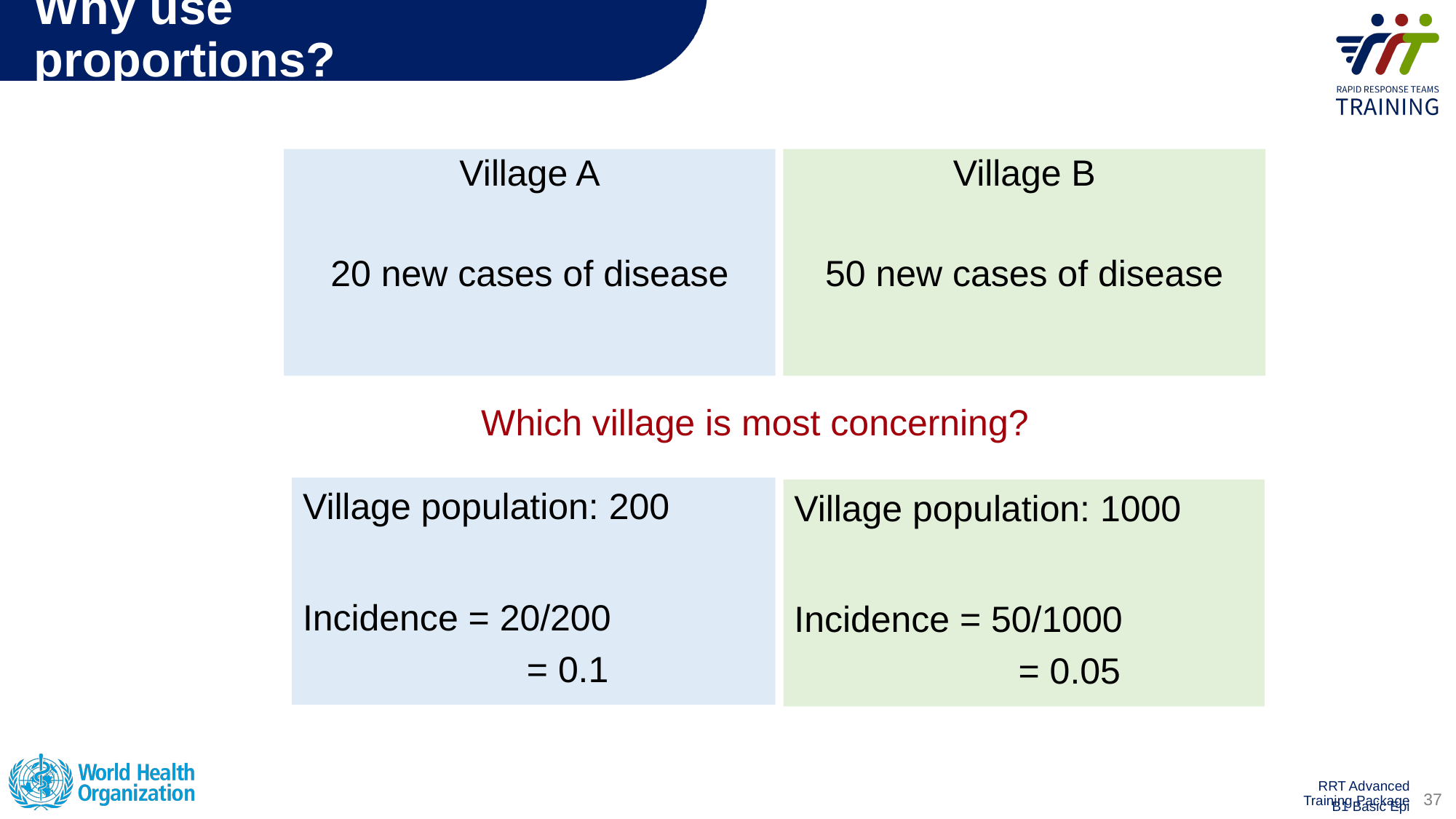

Why use proportions?

Village B

50 new cases of disease
Village A

20 new cases of disease
Which village is most concerning?

Village population: 200

Incidence = 20/200
                      = 0.1

Village population: 1000

Incidence = 50/1000
                      = 0.05